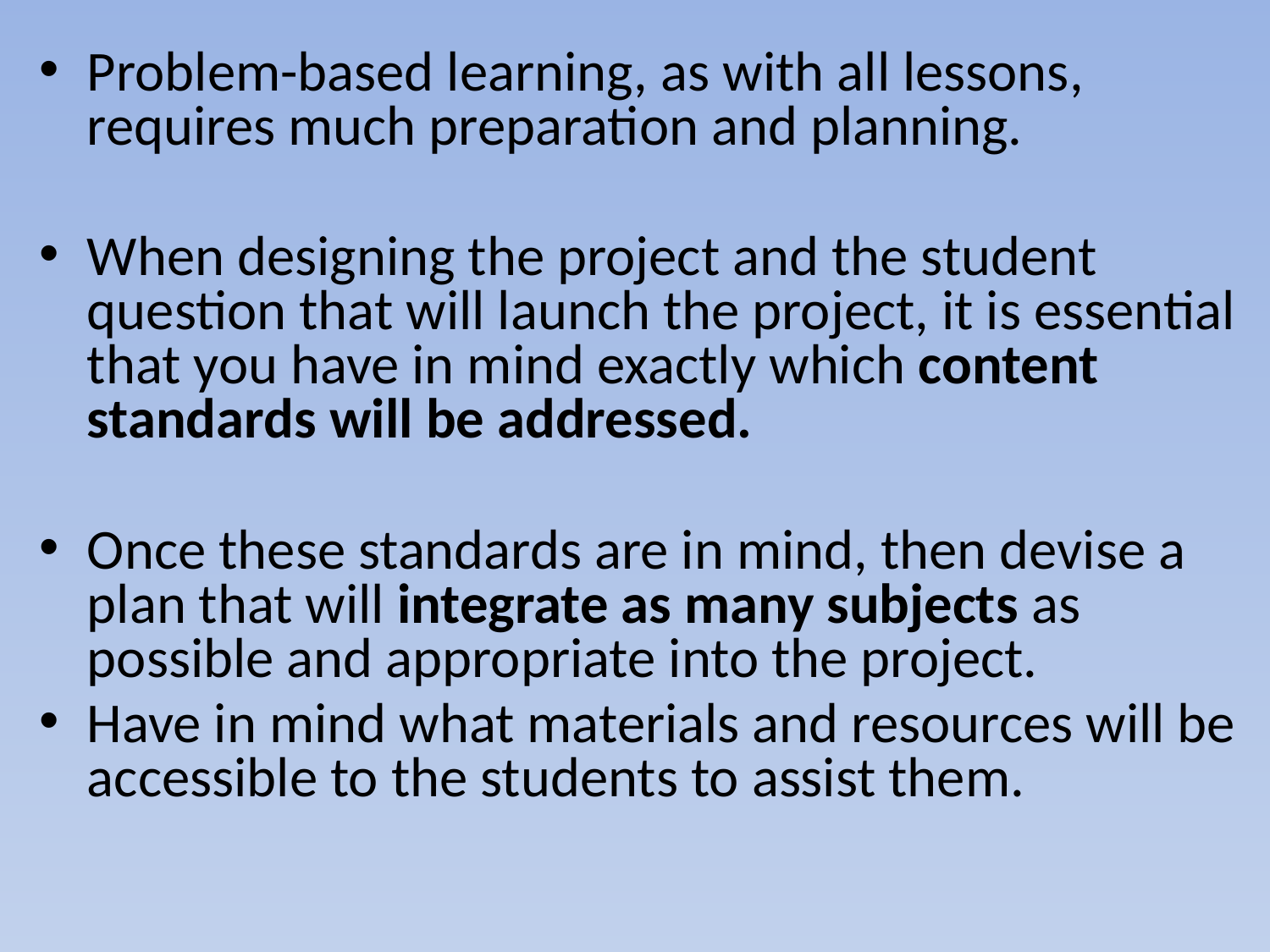

Problem-based learning, as with all lessons, requires much preparation and planning.

When designing the project and the student question that will launch the project, it is essential that you have in mind exactly which content standards will be addressed.

Once these standards are in mind, then devise a plan that will integrate as many subjects as possible and appropriate into the project.
Have in mind what materials and resources will be accessible to the students to assist them.